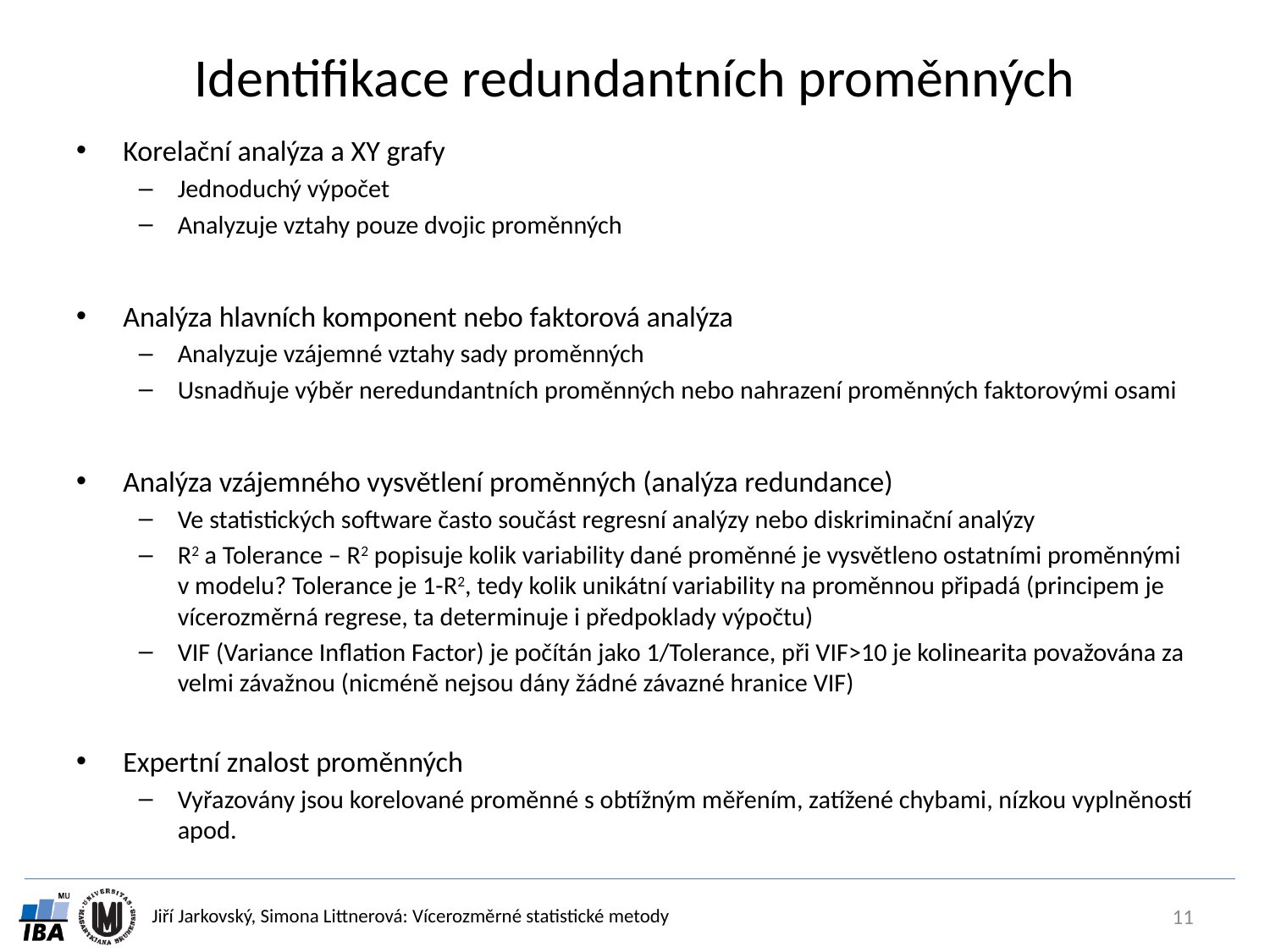

# Identifikace redundantních proměnných
Korelační analýza a XY grafy
Jednoduchý výpočet
Analyzuje vztahy pouze dvojic proměnných

Analýza hlavních komponent nebo faktorová analýza
Analyzuje vzájemné vztahy sady proměnných
Usnadňuje výběr neredundantních proměnných nebo nahrazení proměnných faktorovými osami

Analýza vzájemného vysvětlení proměnných (analýza redundance)
Ve statistických software často součást regresní analýzy nebo diskriminační analýzy
R2 a Tolerance – R2 popisuje kolik variability dané proměnné je vysvětleno ostatními proměnnými v modelu? Tolerance je 1-R2, tedy kolik unikátní variability na proměnnou připadá (principem je vícerozměrná regrese, ta determinuje i předpoklady výpočtu)
VIF (Variance Inflation Factor) je počítán jako 1/Tolerance, při VIF>10 je kolinearita považována za velmi závažnou (nicméně nejsou dány žádné závazné hranice VIF)

Expertní znalost proměnných
Vyřazovány jsou korelované proměnné s obtížným měřením, zatížené chybami, nízkou vyplněností apod.
11